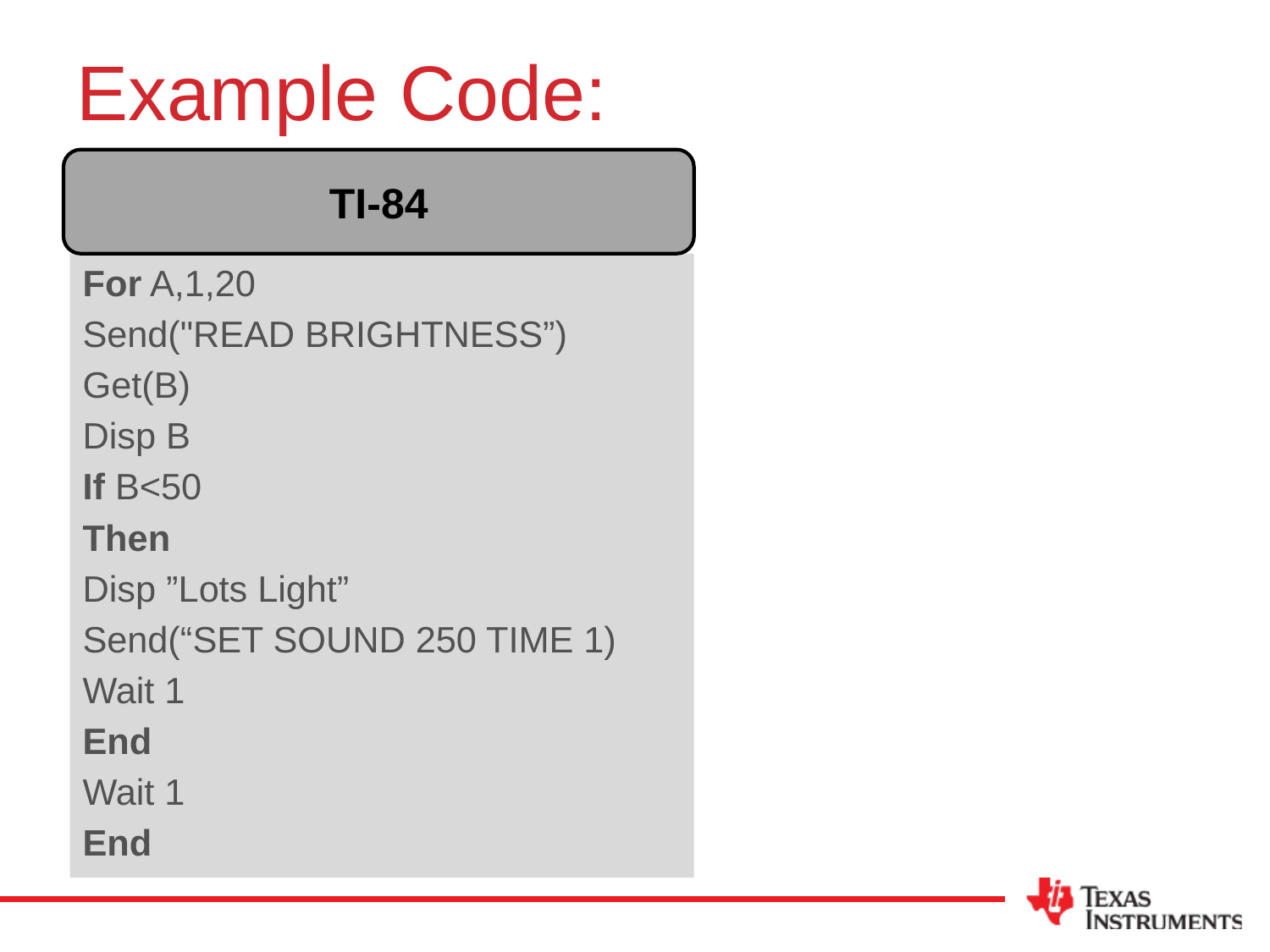

# Example Code:
TI-84
For A,1,20
Send("READ BRIGHTNESS”)
Get(B)
Disp B
If B<50
Then
Disp ”Lots Light”
Send(“SET SOUND 250 TIME 1)
Wait 1
End
Wait 1
End